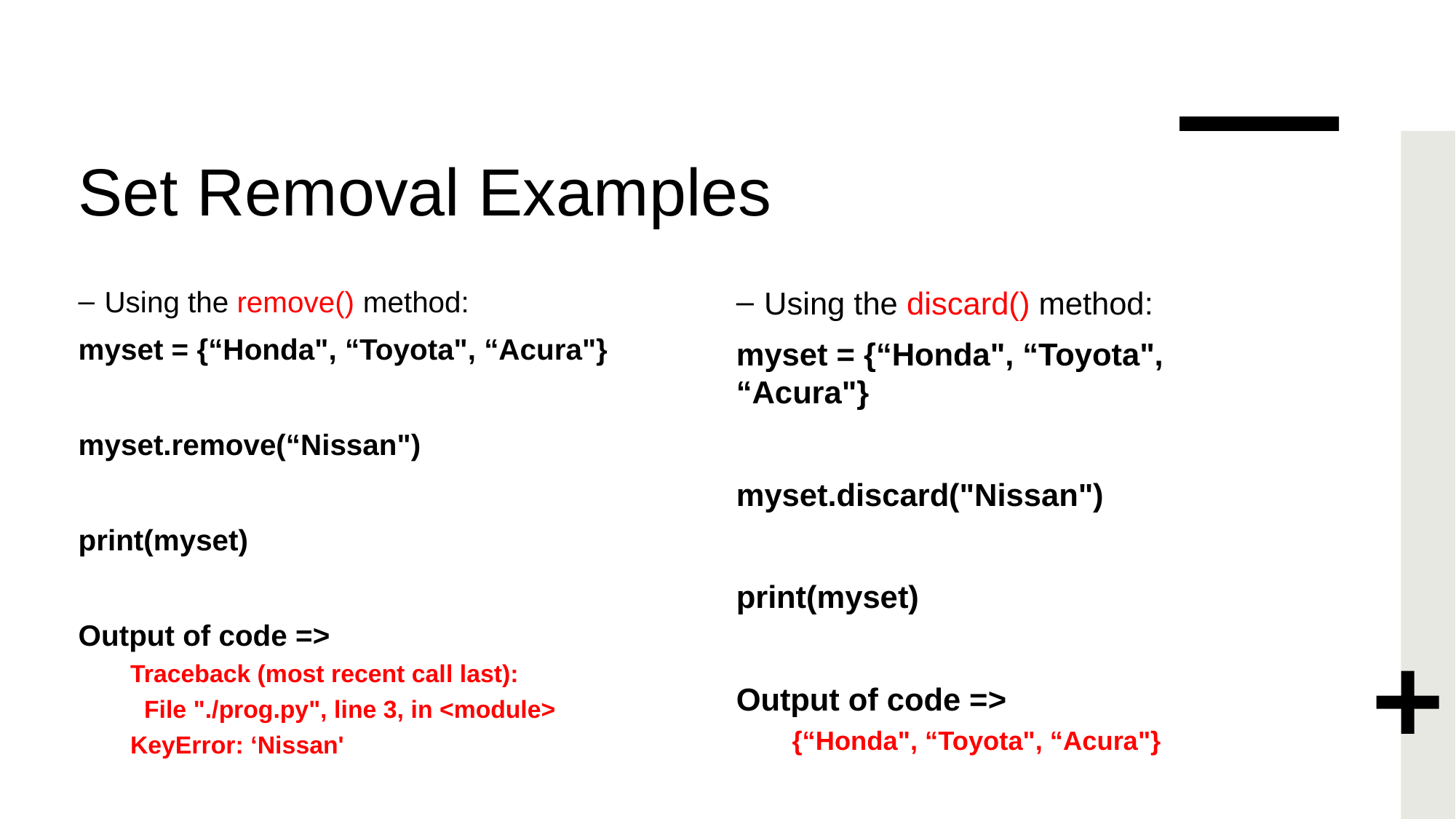

# Set Removal Examples
Using the remove() method:
myset = {“Honda", “Toyota", “Acura"}

myset.remove(“Nissan")

print(myset)

Output of code =>
Traceback (most recent call last):
  File "./prog.py", line 3, in <module>
KeyError: ‘Nissan'

Using the discard() method:
myset = {“Honda", “Toyota", “Acura"}

myset.discard("Nissan")

print(myset)

Output of code =>
{“Honda", “Toyota", “Acura"}